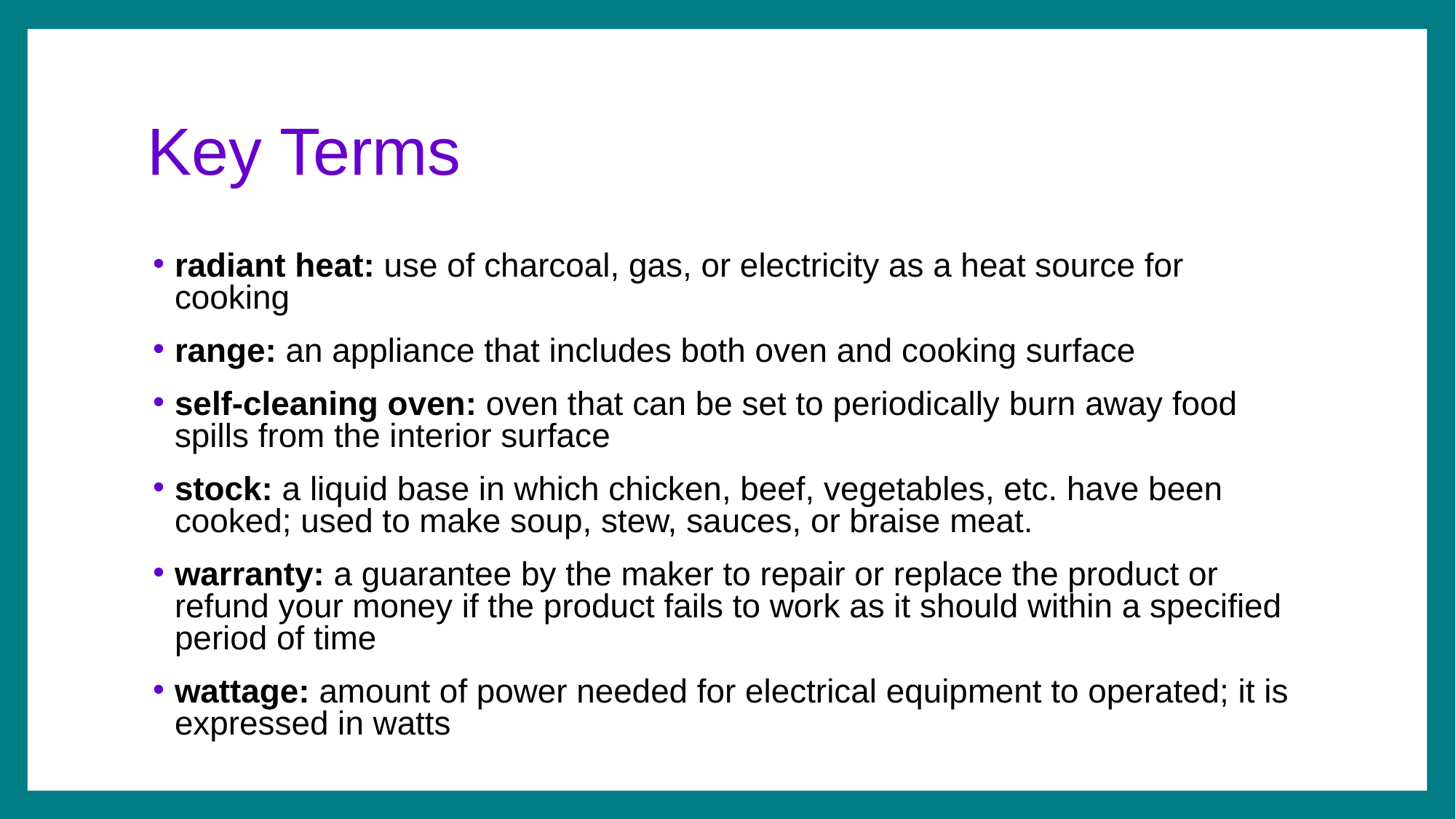

# Key Terms
radiant heat: use of charcoal, gas, or electricity as a heat source for cooking
range: an appliance that includes both oven and cooking surface
self-cleaning oven: oven that can be set to periodically burn away food spills from the interior surface
stock: a liquid base in which chicken, beef, vegetables, etc. have been cooked; used to make soup, stew, sauces, or braise meat.
warranty: a guarantee by the maker to repair or replace the product or refund your money if the product fails to work as it should within a specified period of time
wattage: amount of power needed for electrical equipment to operated; it is expressed in watts